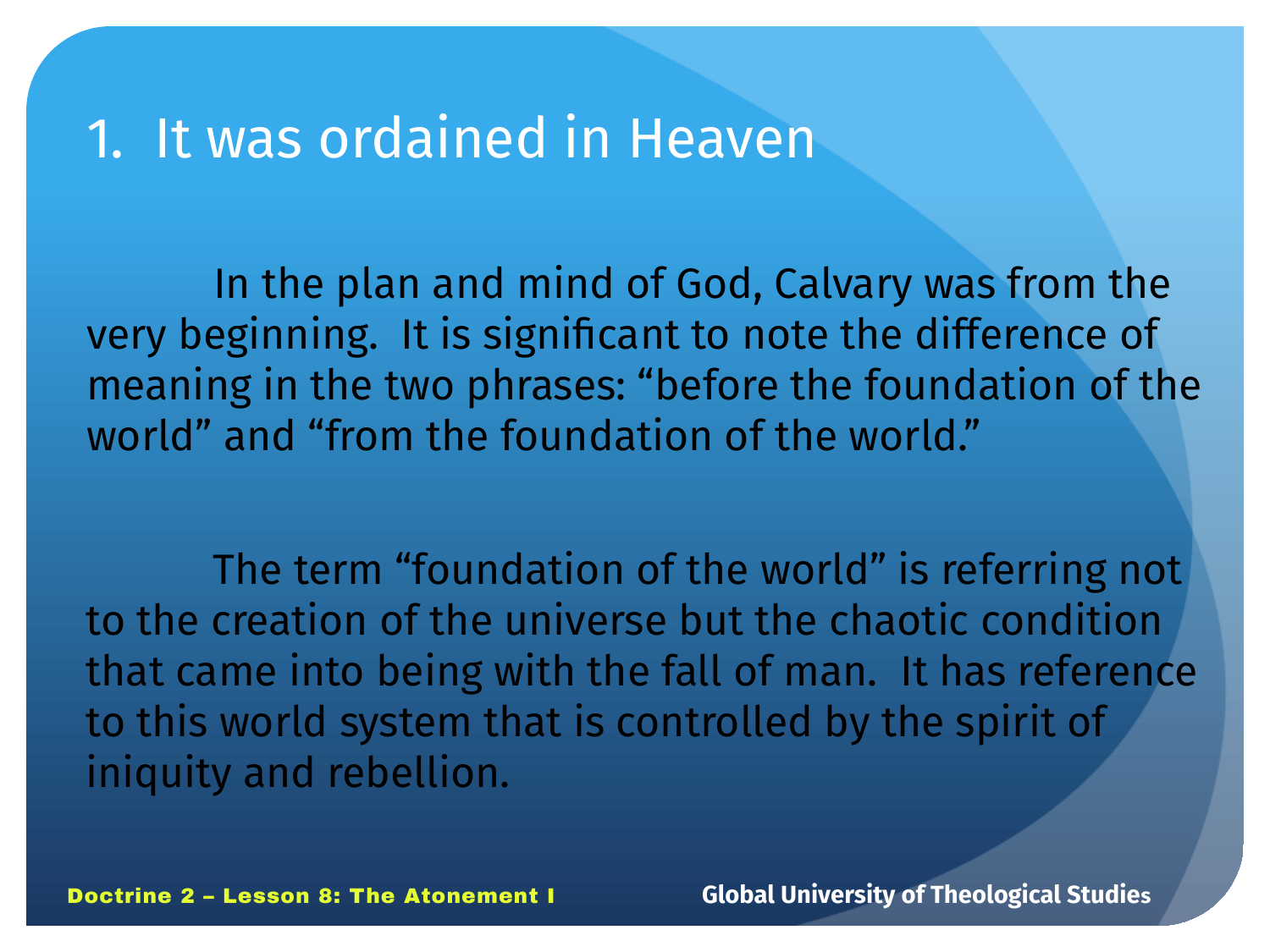

1.  It was ordained in Heaven
	In the plan and mind of God, Calvary was from the very beginning.  It is significant to note the difference of meaning in the two phrases: “before the foundation of the world” and “from the foundation of the world.”
	The term “foundation of the world” is referring not to the creation of the universe but the chaotic condition that came into being with the fall of man.  It has reference to this world system that is controlled by the spirit of iniquity and rebellion.
Doctrine 2 – Lesson 8: The Atonement I		Global University of Theological Studies